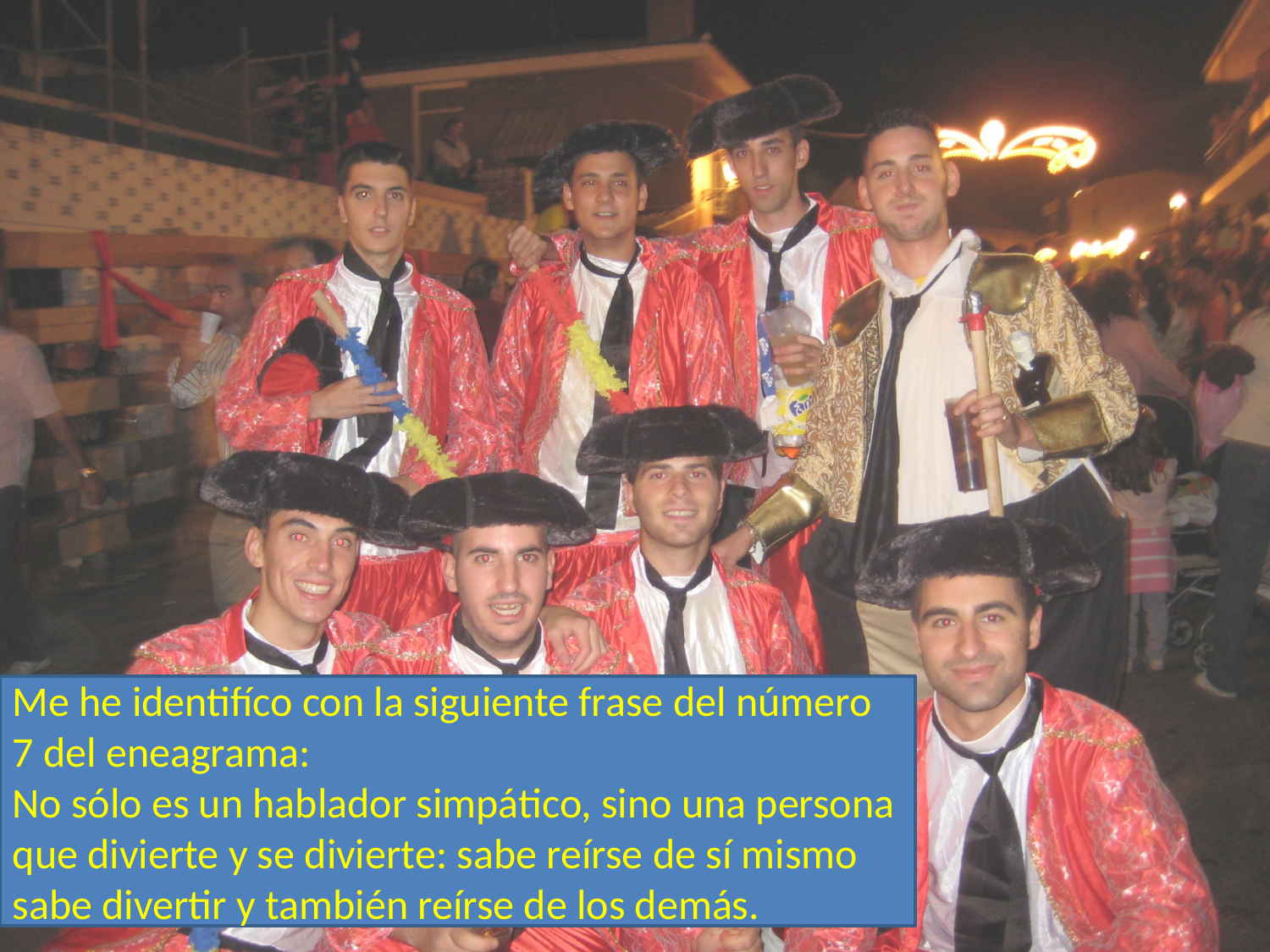

Me he identifíco con la siguiente frase del número 7 del eneagrama:
No sólo es un hablador simpático, sino una persona que divierte y se divierte: sabe reírse de sí mismo sabe divertir y también reírse de los demás.